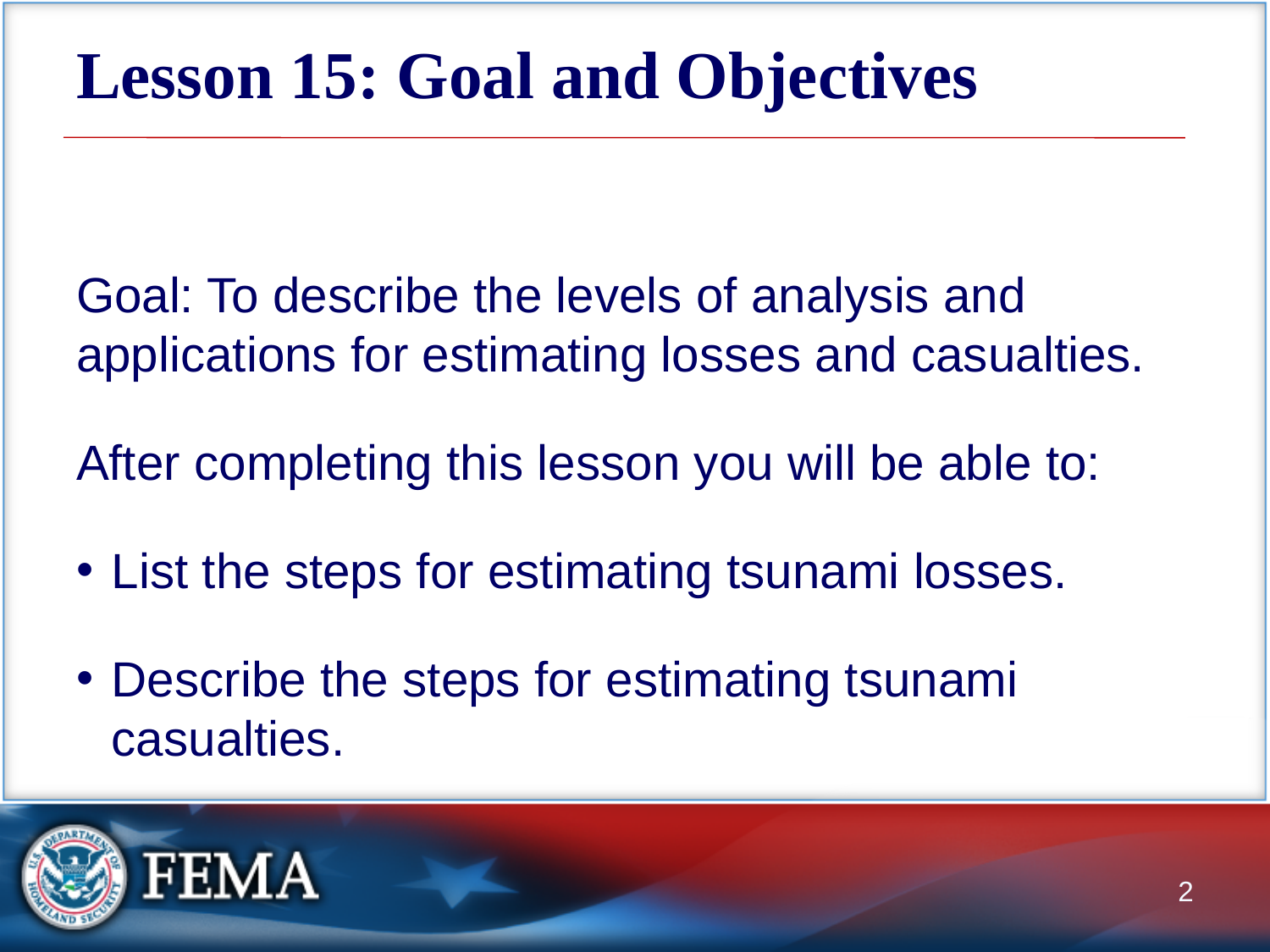

# Lesson 15: Goal and Objectives

Goal: To describe the levels of analysis and applications for estimating losses and casualties.
After completing this lesson you will be able to:
List the steps for estimating tsunami losses.
Describe the steps for estimating tsunami casualties.
2